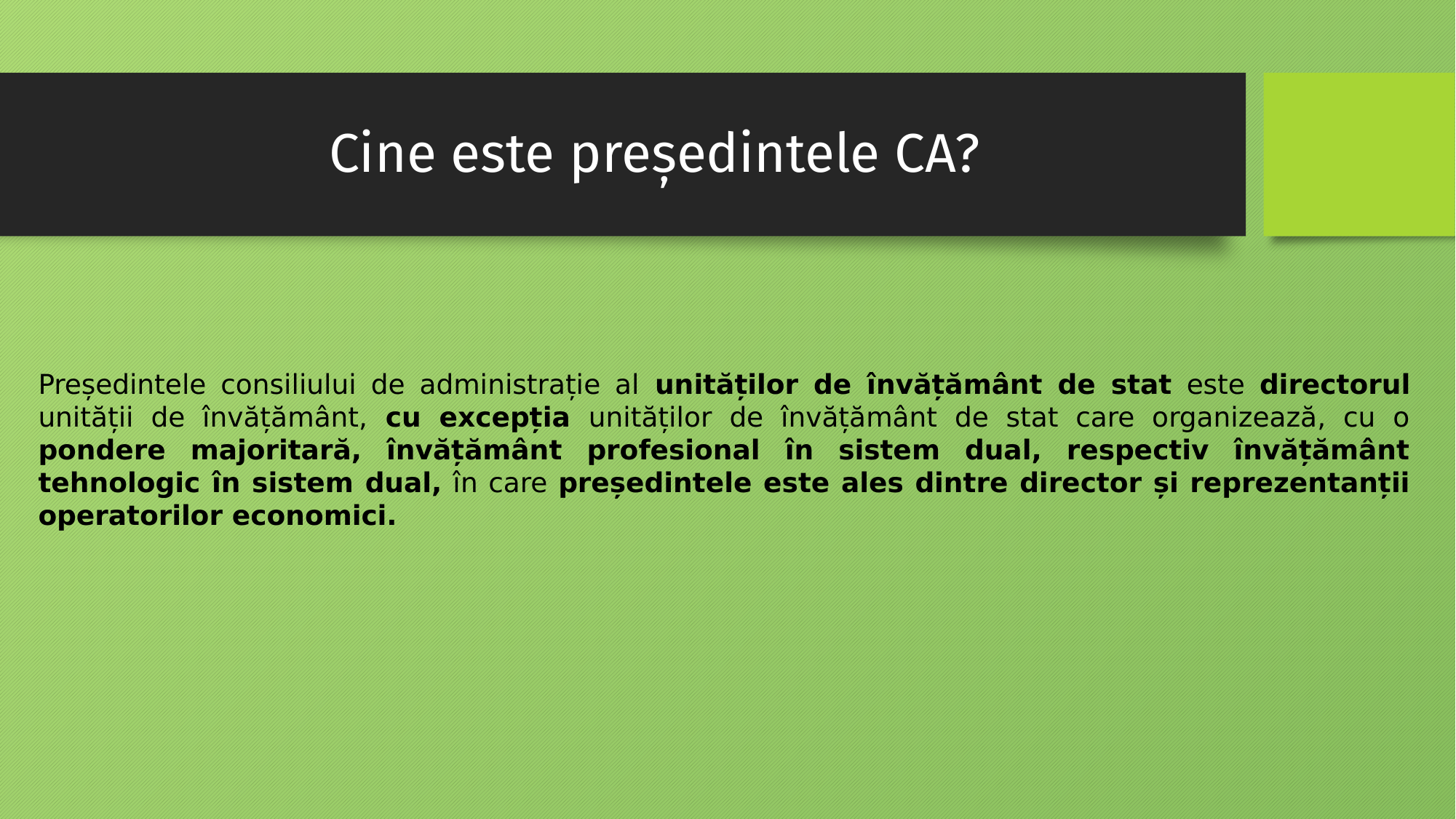

# Cine este președintele CA?
Președintele consiliului de administrație al unităților de învățământ de stat este directorul unității de învățământ, cu excepția unităților de învățământ de stat care organizează, cu o pondere majoritară, învățământ profesional în sistem dual, respectiv învățământ tehnologic în sistem dual, în care președintele este ales dintre director și reprezentanții operatorilor economici.